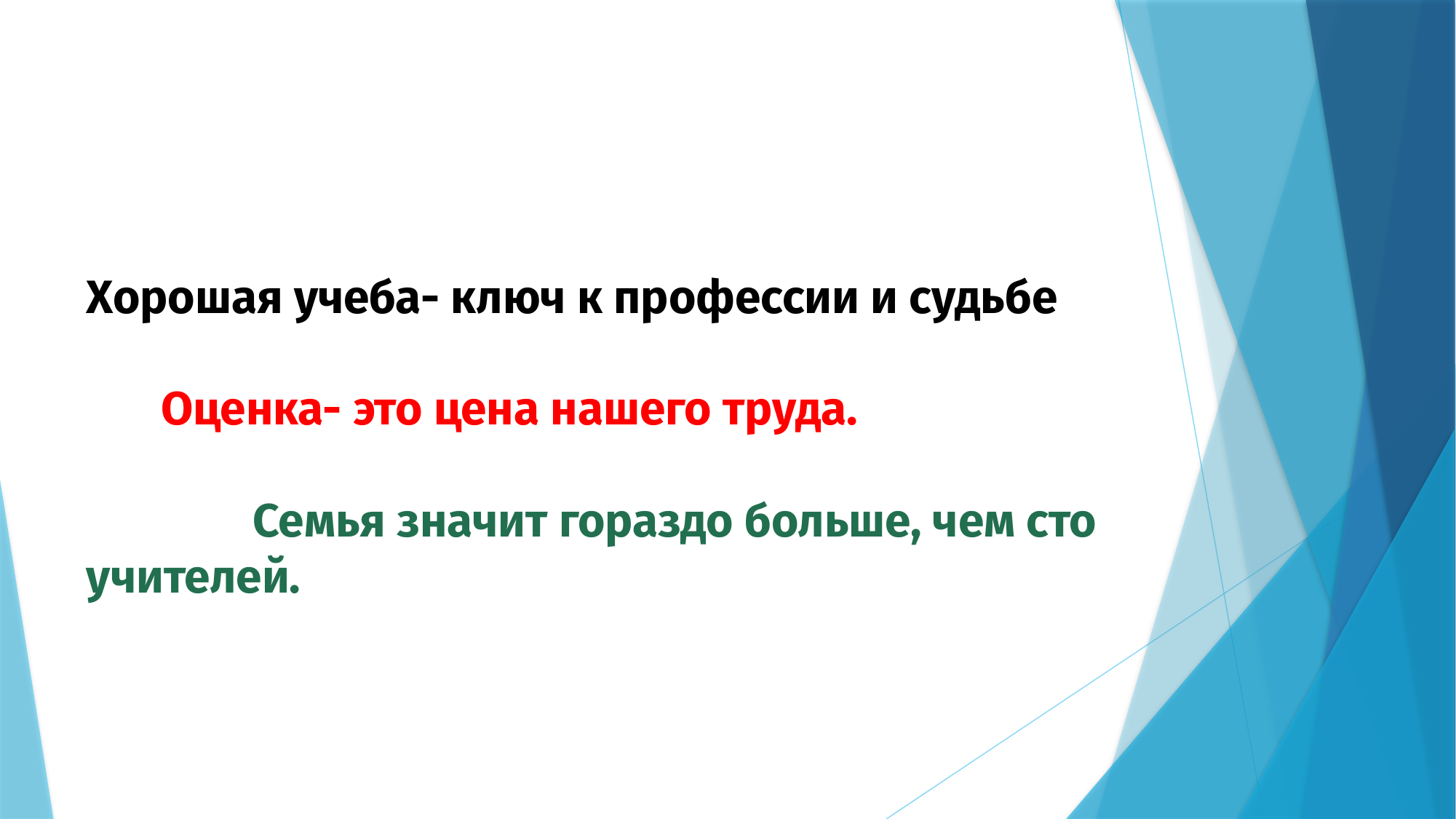

# Хорошая учеба- ключ к профессии и судьбе Оценка- это цена нашего труда. Семья значит гораздо больше, чем сто учителей.